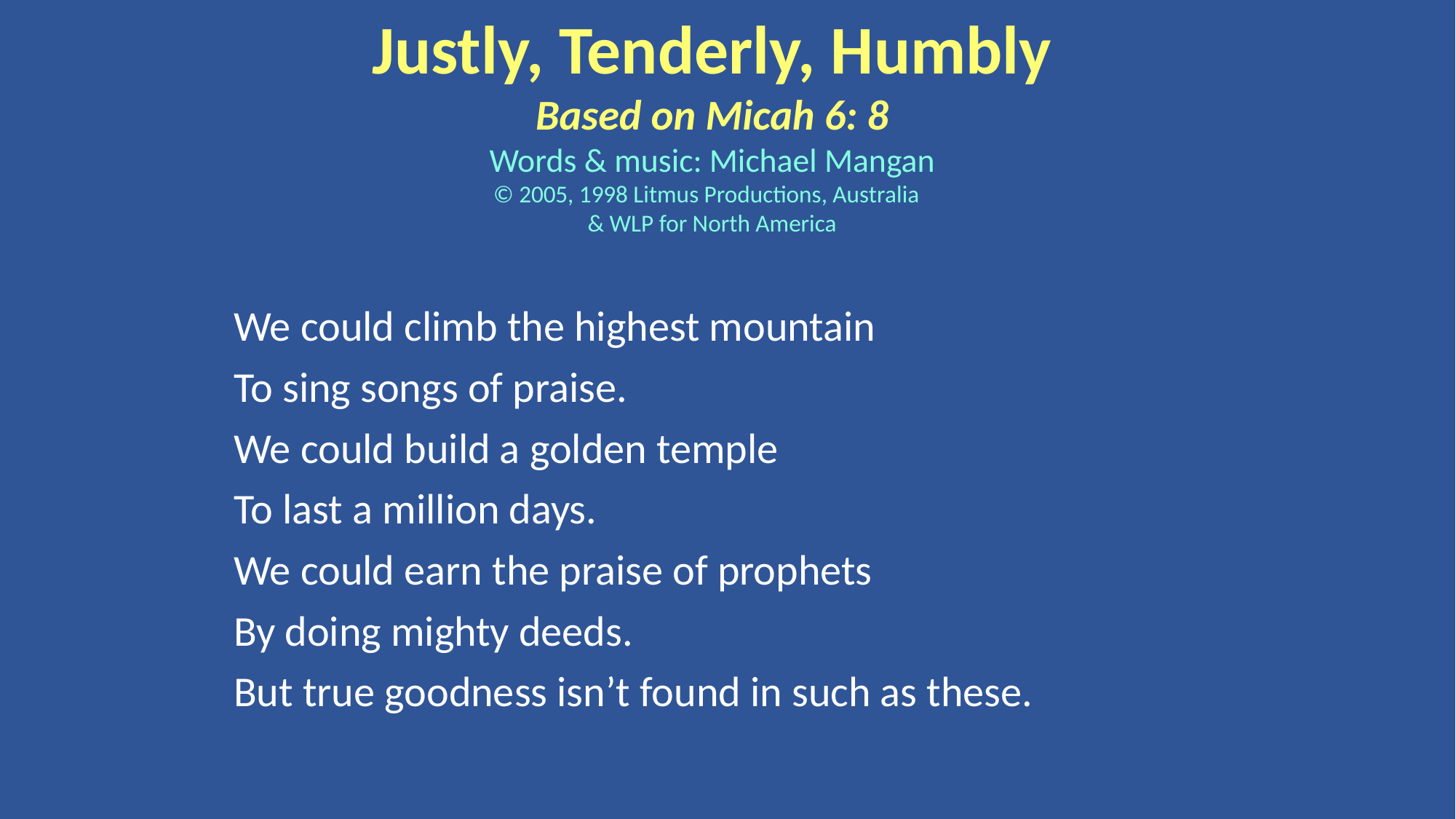

Justly, Tenderly, Humbly
Based on Micah 6: 8
Words & music: Michael Mangan
© 2005, 1998 Litmus Productions, Australia
& WLP for North America
We could climb the highest mountain
To sing songs of praise.
We could build a golden temple
To last a million days.
We could earn the praise of prophets
By doing mighty deeds.
But true goodness isn’t found in such as these.